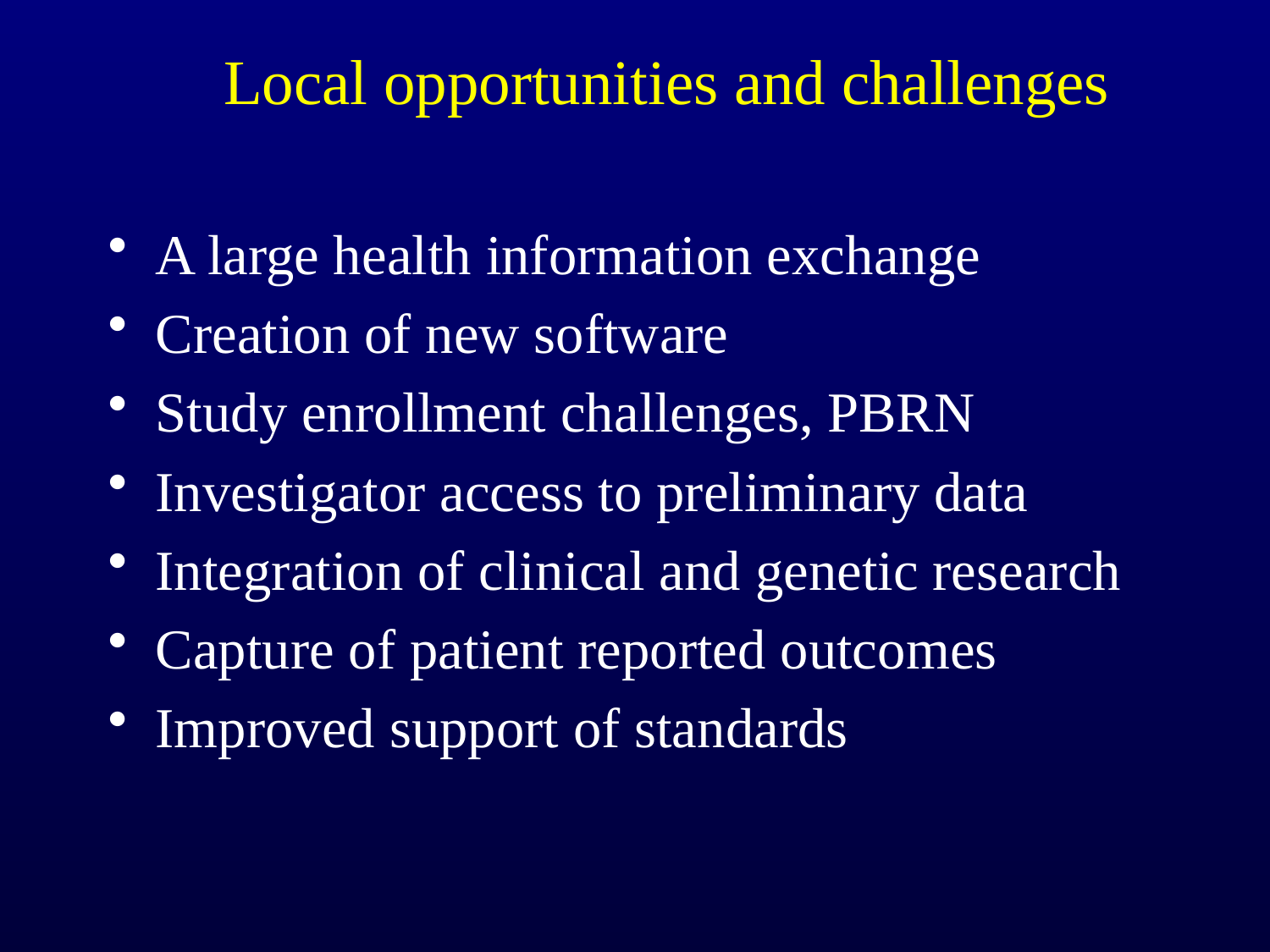

# Local opportunities and challenges
A large health information exchange
Creation of new software
Study enrollment challenges, PBRN
Investigator access to preliminary data
Integration of clinical and genetic research
Capture of patient reported outcomes
Improved support of standards